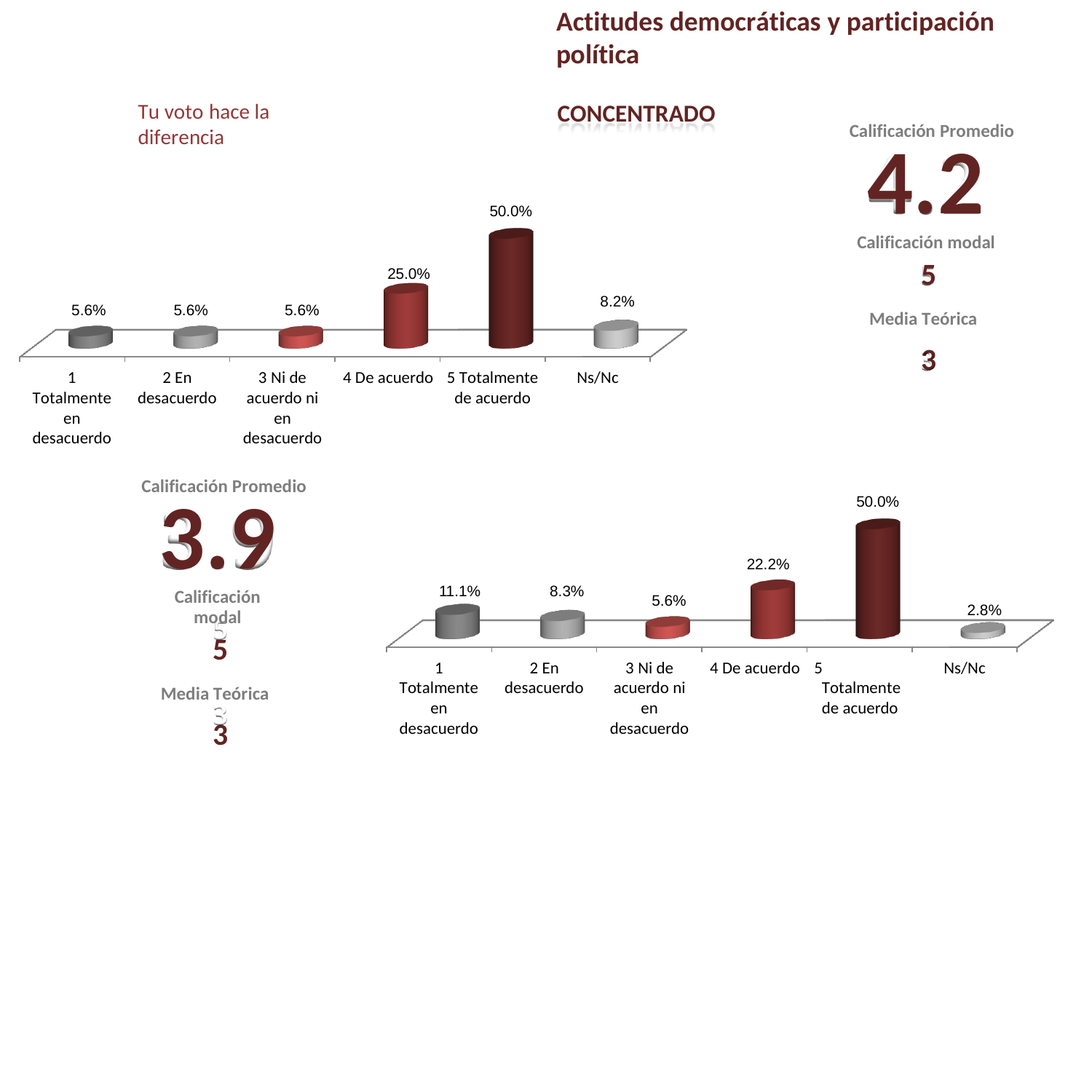

Actitudes democráticas y participación política
CONCENTRADO
Tu voto hace la diferencia

Calificación Promedio
4.2
Calificación modal
5

Media Teórica

3
50.0%

25.0%
8.2%
5.6%
5.6%
5.6%

1 Totalmente en desacuerdo
3 Ni de acuerdo ni en desacuerdo
2 En
desacuerdo
4 De acuerdo
5 Totalmente
de acuerdo
Ns/Nc

Calificación Promedio
3.9
Calificación modal
5

Media Teórica

3
50.0%

22.2%
11.1%
8.3%
5.6%
2.8%

1 Totalmente en desacuerdo
2 En desacuerdo
3 Ni de acuerdo ni en desacuerdo
5 Totalmente de acuerdo
4 De acuerdo
Ns/Nc